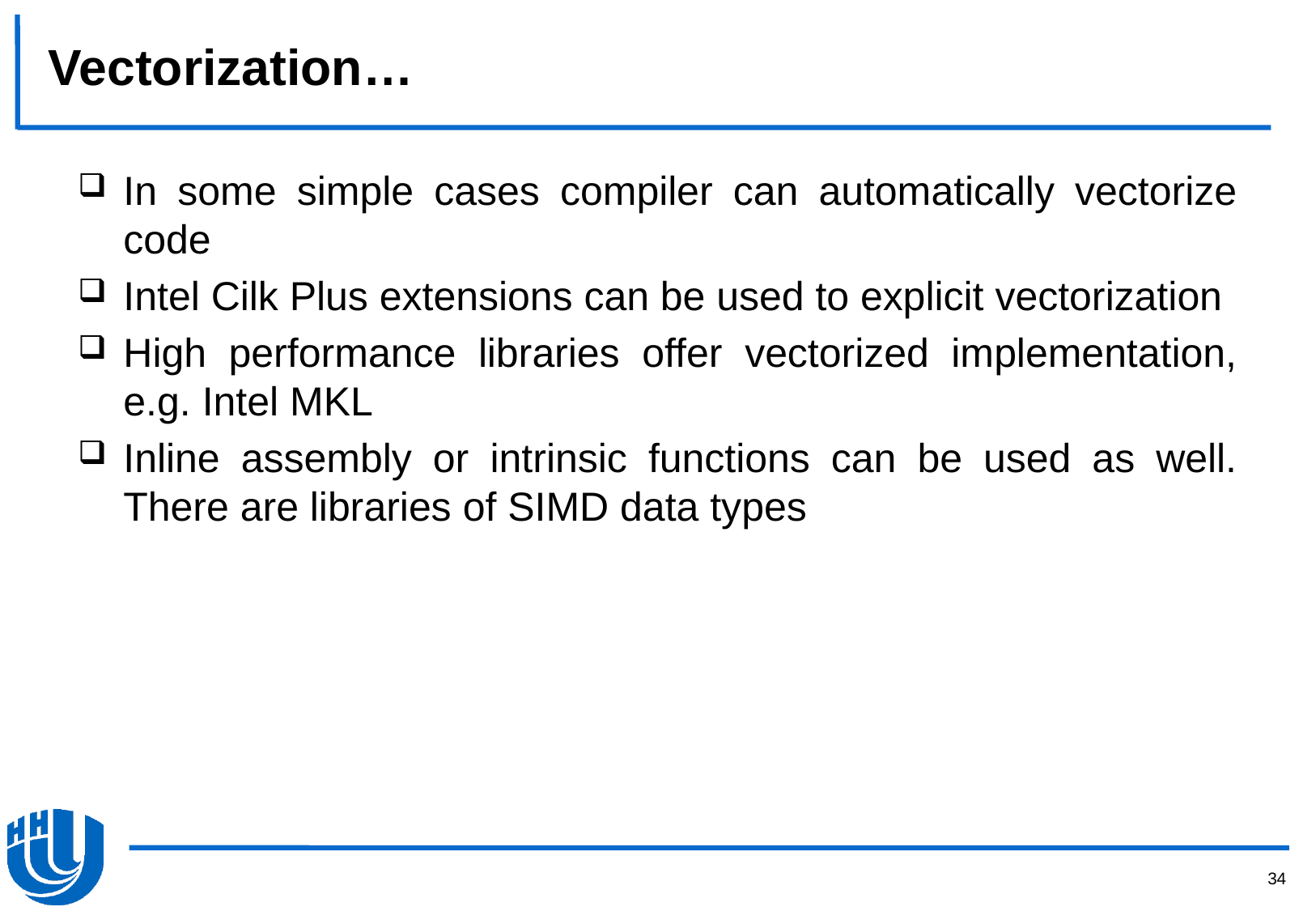

# Vectorization…
In some simple cases compiler can automatically vectorize code
Intel Cilk Plus extensions can be used to explicit vectorization
High performance libraries offer vectorized implementation, e.g. Intel MKL
Inline assembly or intrinsic functions can be used as well. There are libraries of SIMD data types
34